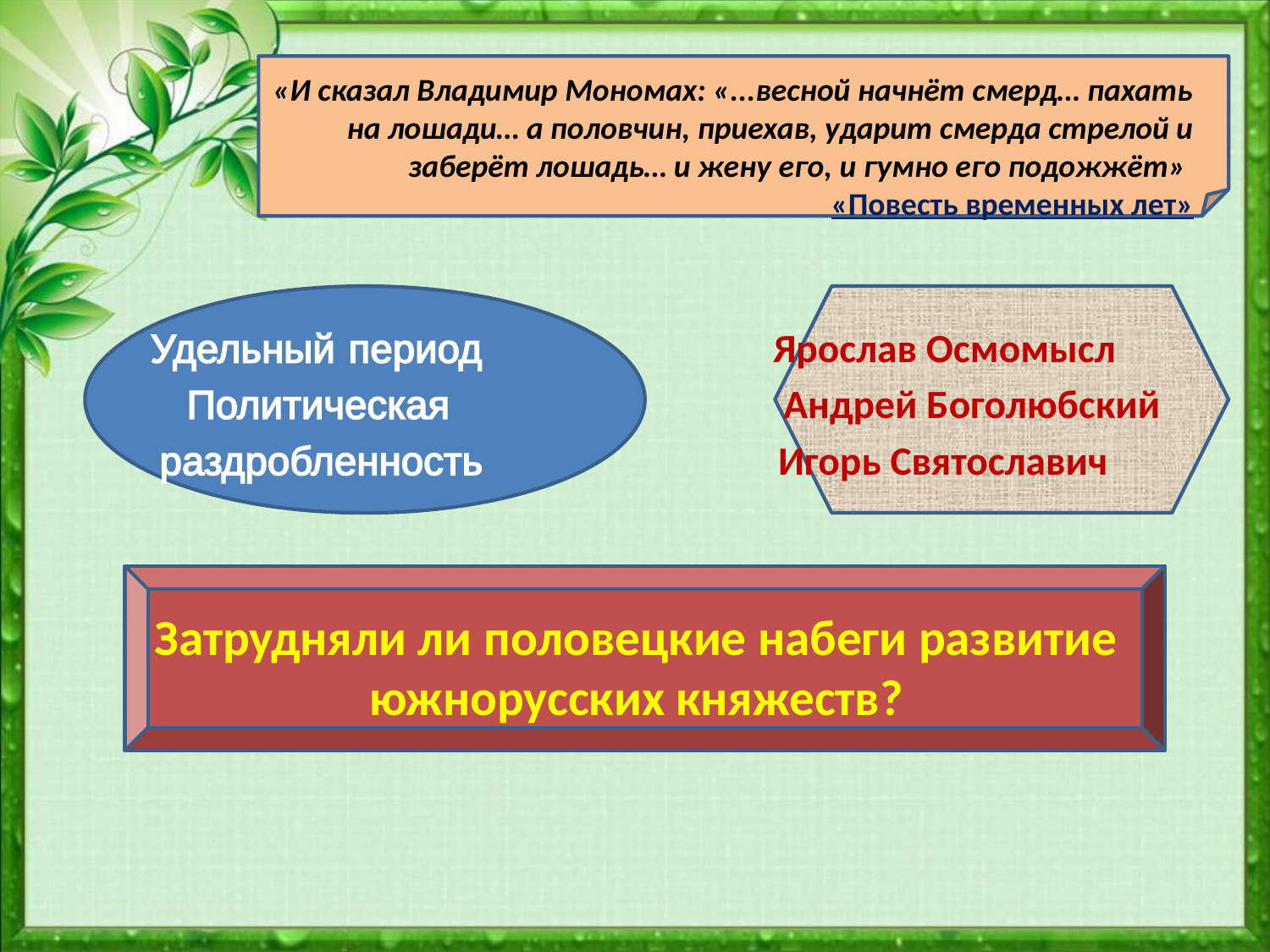

# «И сказал Владимир Мономах: «...весной начнёт смерд… пахать на лошади… а половчин, приехав, ударит смерда стрелой и заберёт лошадь… и жену его, и гумно его подожжёт» «Повесть временных лет»

        Удельный период                               Ярослав Осмомысл
            Политическая                         Андрей Боголюбский
         раздробленность                                Игорь Святославич

Затрудняли ли половецкие набеги развитие южнорусских княжеств?